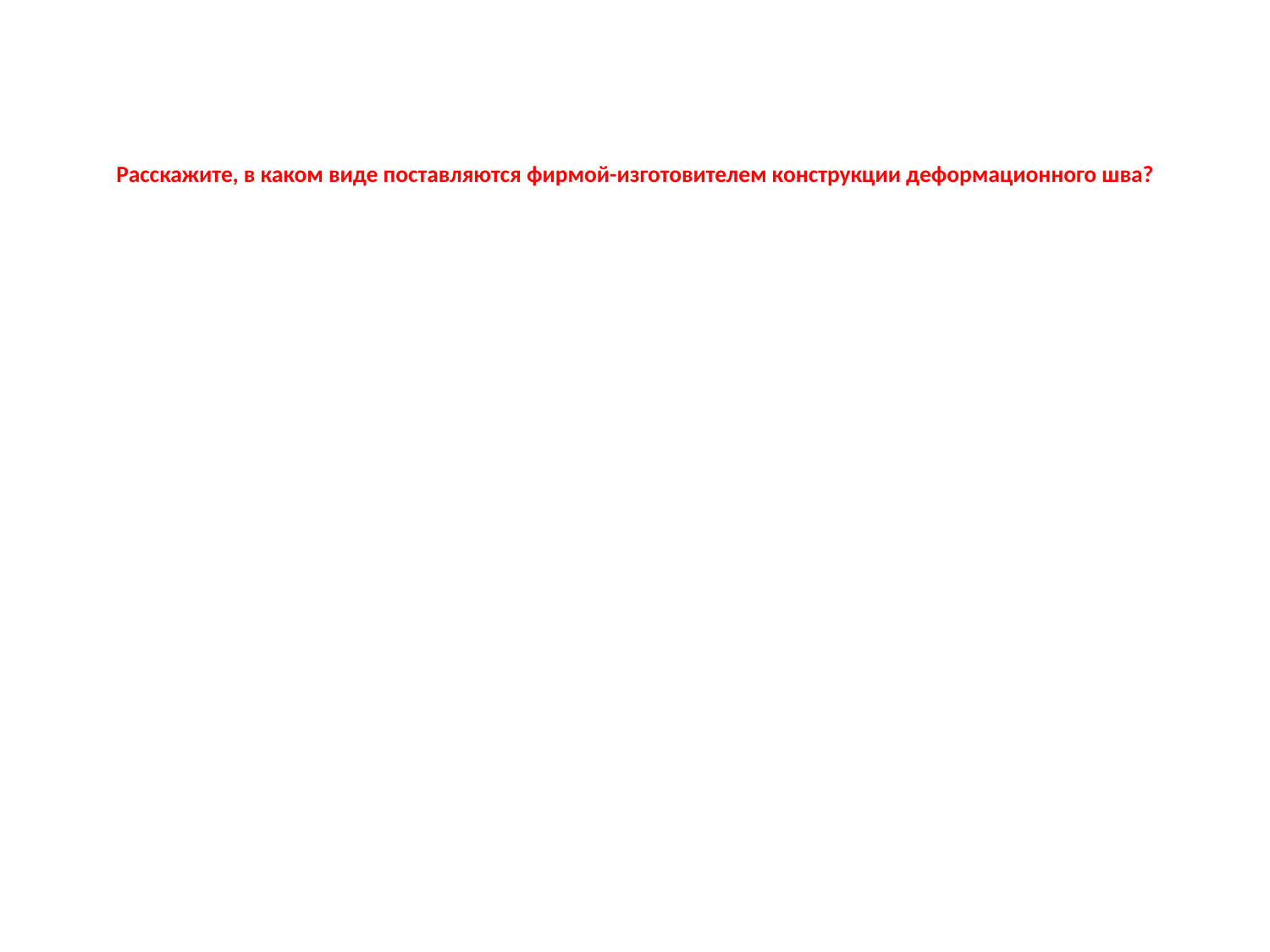

# Расскажите, в каком виде поставляются фирмой-изготовителем конструкции деформационного шва?